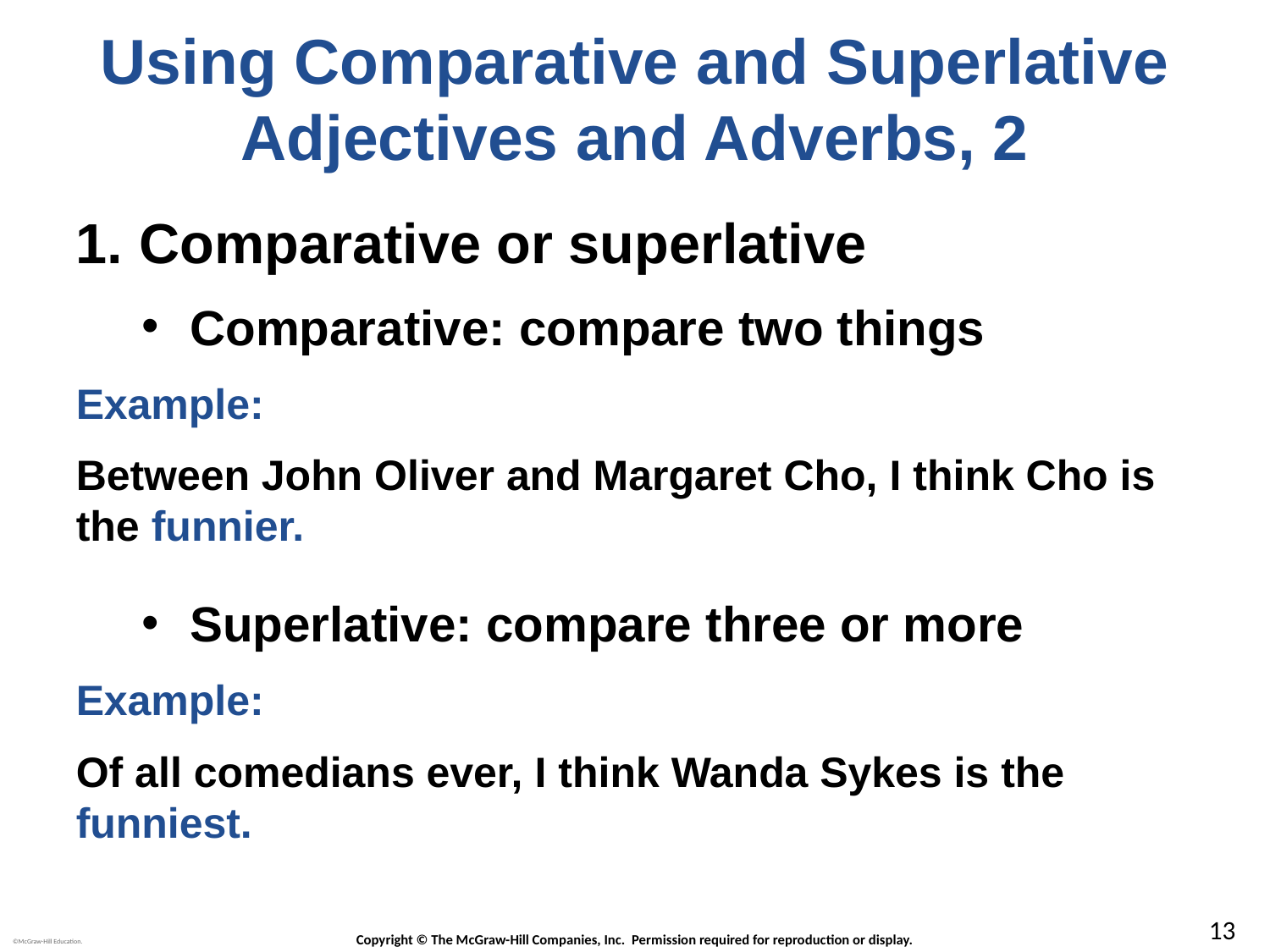

# Using Comparative and Superlative Adjectives and Adverbs, 2
Comparative or superlative
Comparative: compare two things
Example:
Between John Oliver and Margaret Cho, I think Cho is the funnier.
Superlative: compare three or more
Example:
Of all comedians ever, I think Wanda Sykes is the funniest.